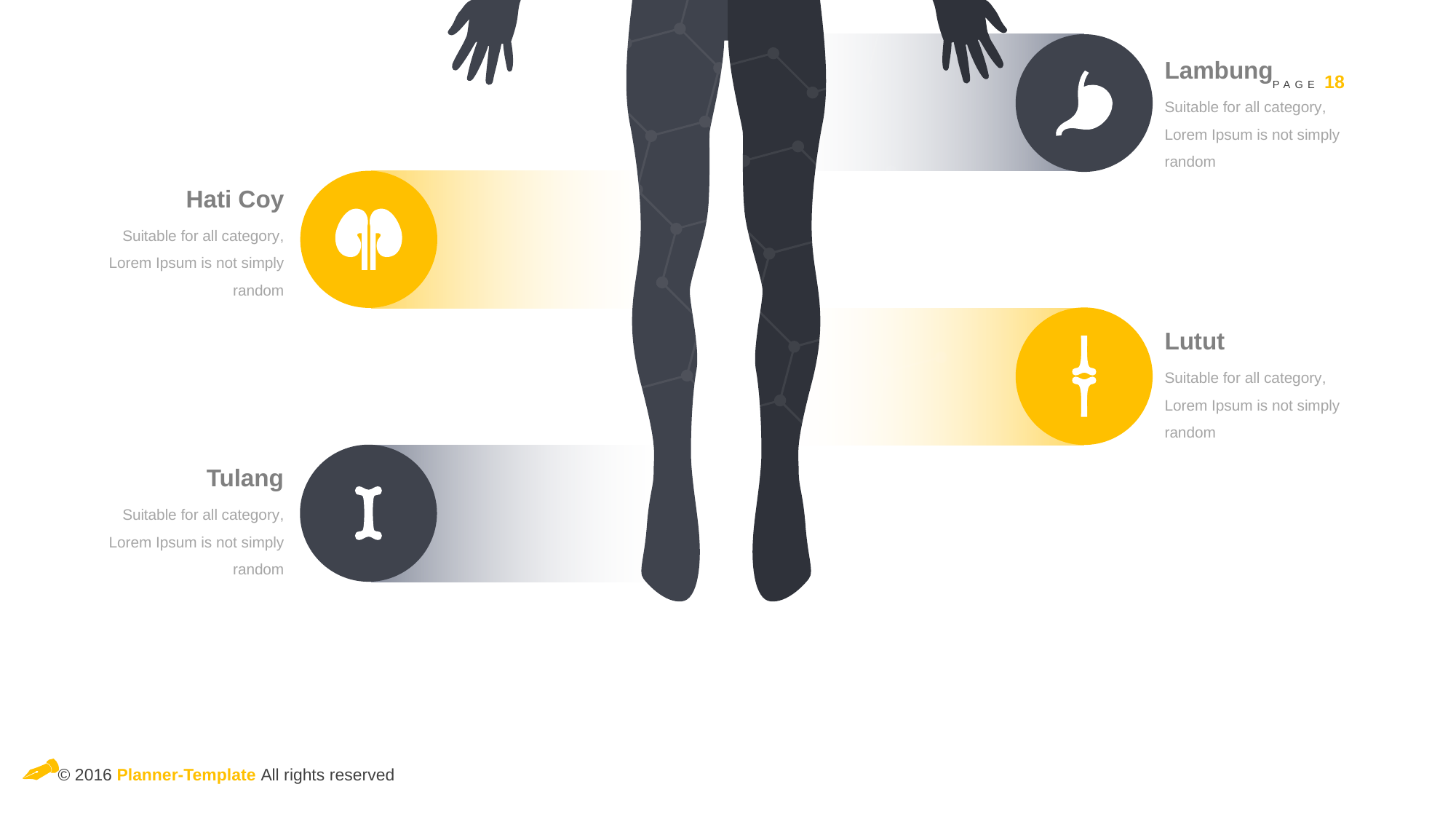

Lambung
Suitable for all category, Lorem Ipsum is not simply random
Hati Coy

Suitable for all category, Lorem Ipsum is not simply random
Lutut

Suitable for all category, Lorem Ipsum is not simply random
Tulang

Suitable for all category, Lorem Ipsum is not simply random